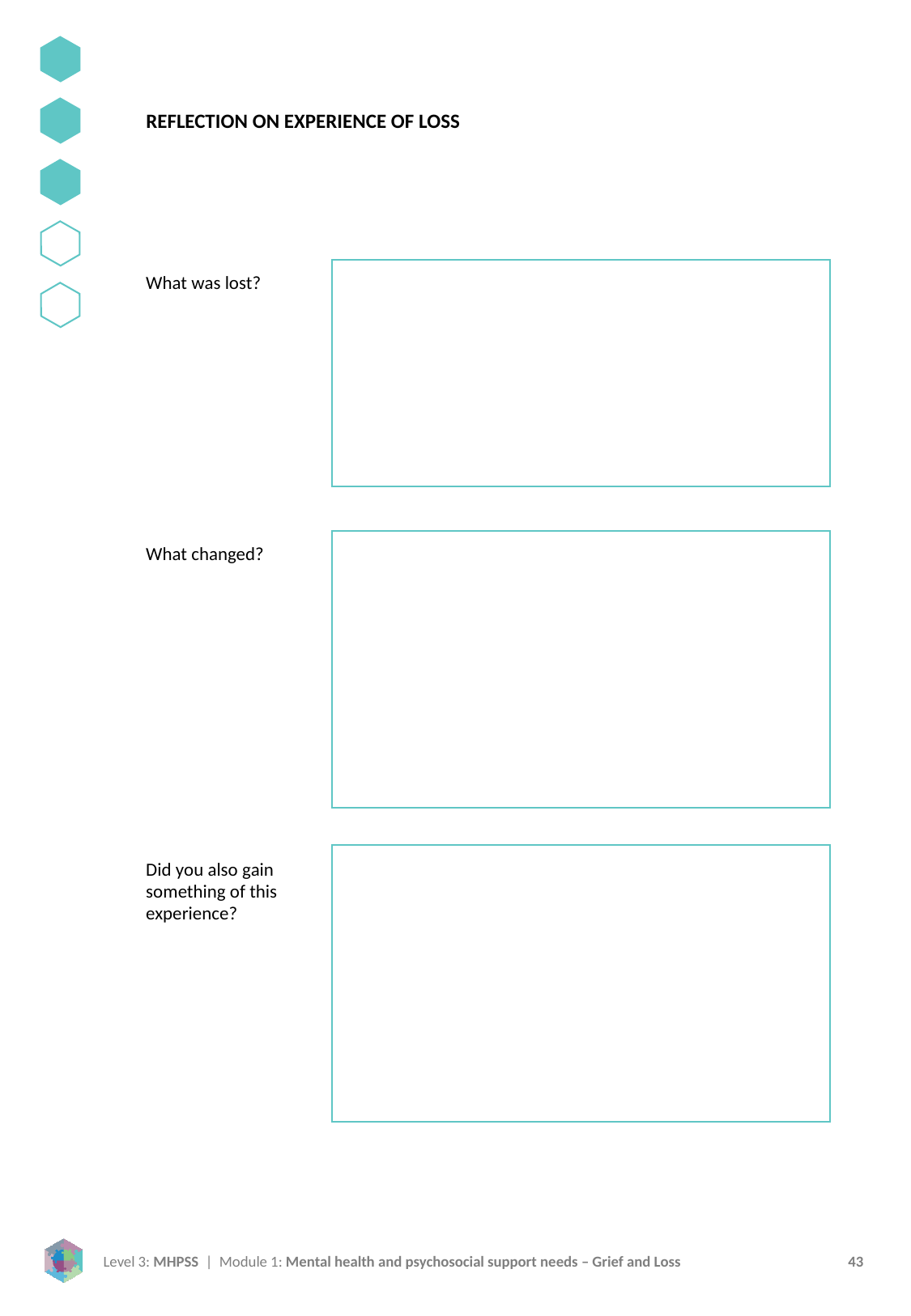

REFLECTION ON EXPERIENCE OF LOSS

What was lost?

What changed?

Did you also gain something of this experience?